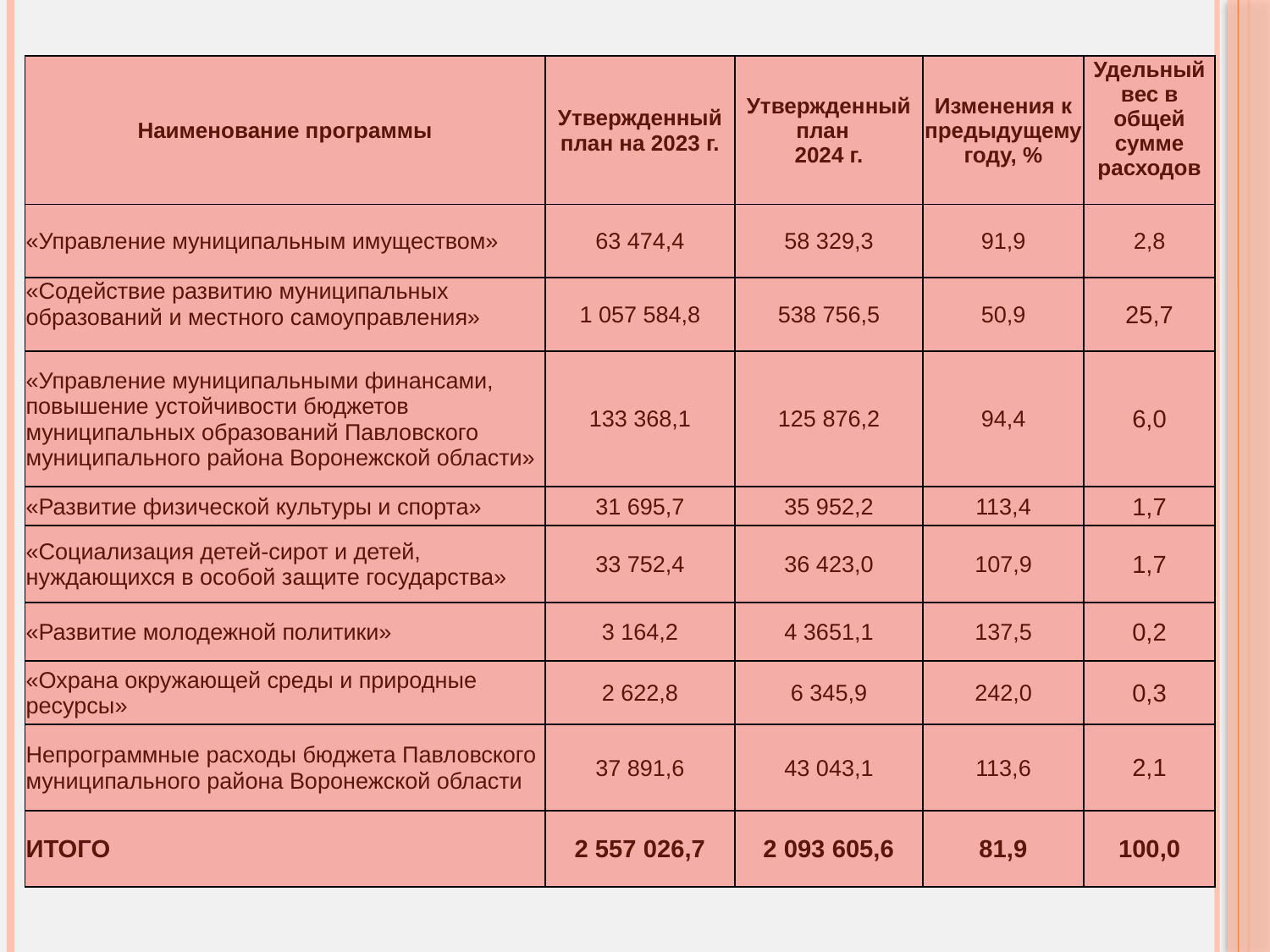

| Наименование программы | Утвержденный план на 2023 г. | Утвержденный план 2024 г. | Изменения к предыдущему году, % | Удельный вес в общей сумме расходов |
| --- | --- | --- | --- | --- |
| «Управление муниципальным имуществом» | 63 474,4 | 58 329,3 | 91,9 | 2,8 |
| «Содействие развитию муниципальных образований и местного самоуправления» | 1 057 584,8 | 538 756,5 | 50,9 | 25,7 |
| «Управление муниципальными финансами, повышение устойчивости бюджетов муниципальных образований Павловского муниципального района Воронежской области» | 133 368,1 | 125 876,2 | 94,4 | 6,0 |
| «Развитие физической культуры и спорта» | 31 695,7 | 35 952,2 | 113,4 | 1,7 |
| «Социализация детей-сирот и детей, нуждающихся в особой защите государства» | 33 752,4 | 36 423,0 | 107,9 | 1,7 |
| «Развитие молодежной политики» | 3 164,2 | 4 3651,1 | 137,5 | 0,2 |
| «Охрана окружающей среды и природные ресурсы» | 2 622,8 | 6 345,9 | 242,0 | 0,3 |
| Непрограммные расходы бюджета Павловского муниципального района Воронежской области | 37 891,6 | 43 043,1 | 113,6 | 2,1 |
| ИТОГО | 2 557 026,7 | 2 093 605,6 | 81,9 | 100,0 |